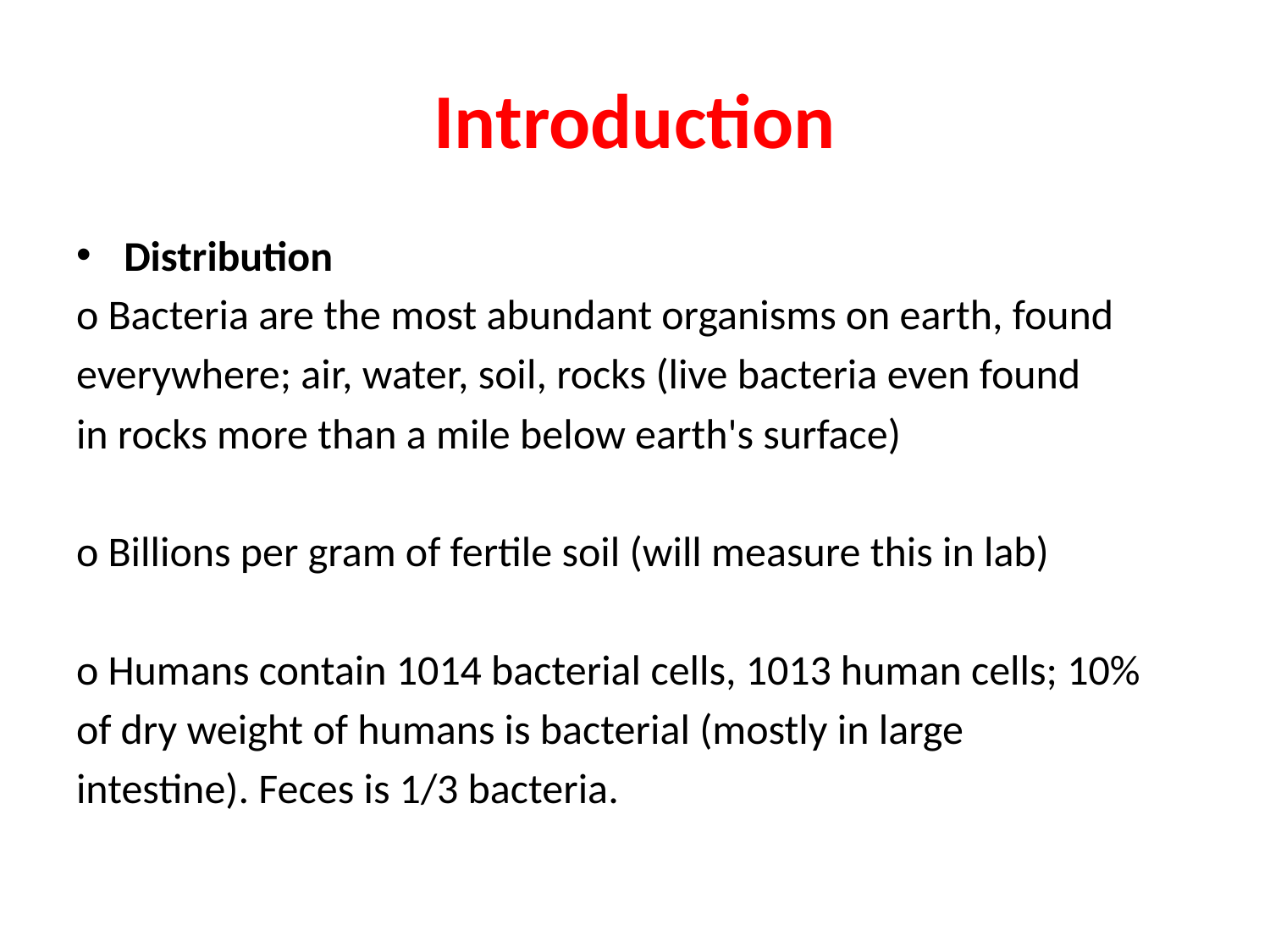

# Introduction
Distribution
o Bacteria are the most abundant organisms on earth, found
everywhere; air, water, soil, rocks (live bacteria even found
in rocks more than a mile below earth's surface)

o Billions per gram of fertile soil (will measure this in lab)

o Humans contain 1014 bacterial cells, 1013 human cells; 10%
of dry weight of humans is bacterial (mostly in large
intestine). Feces is 1/3 bacteria.